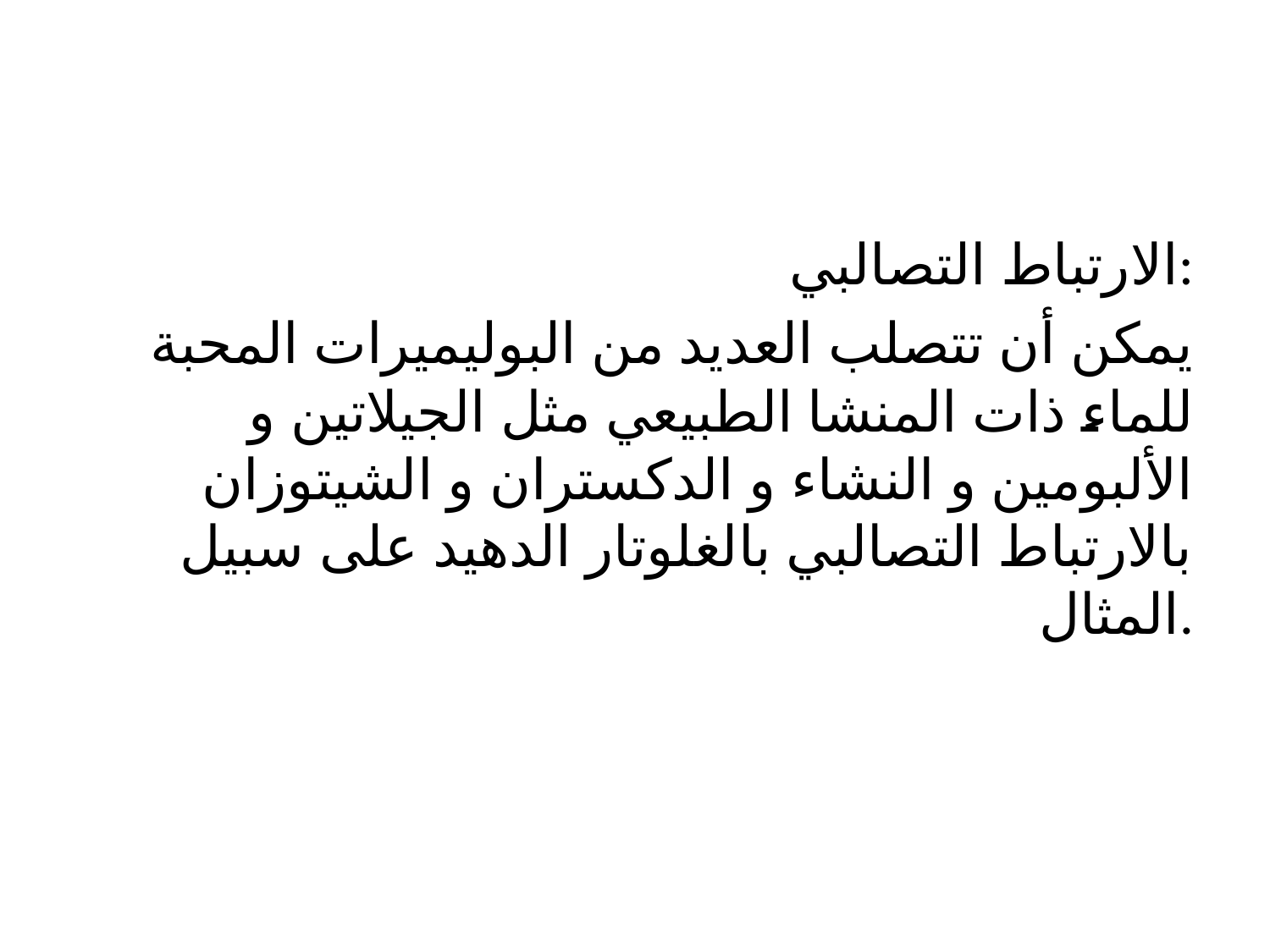

الارتباط التصالبي:
يمكن أن تتصلب العديد من البوليميرات المحبة للماء ذات المنشا الطبيعي مثل الجيلاتين و الألبومين و النشاء و الدكستران و الشيتوزان بالارتباط التصالبي بالغلوتار الدهيد على سبيل المثال.